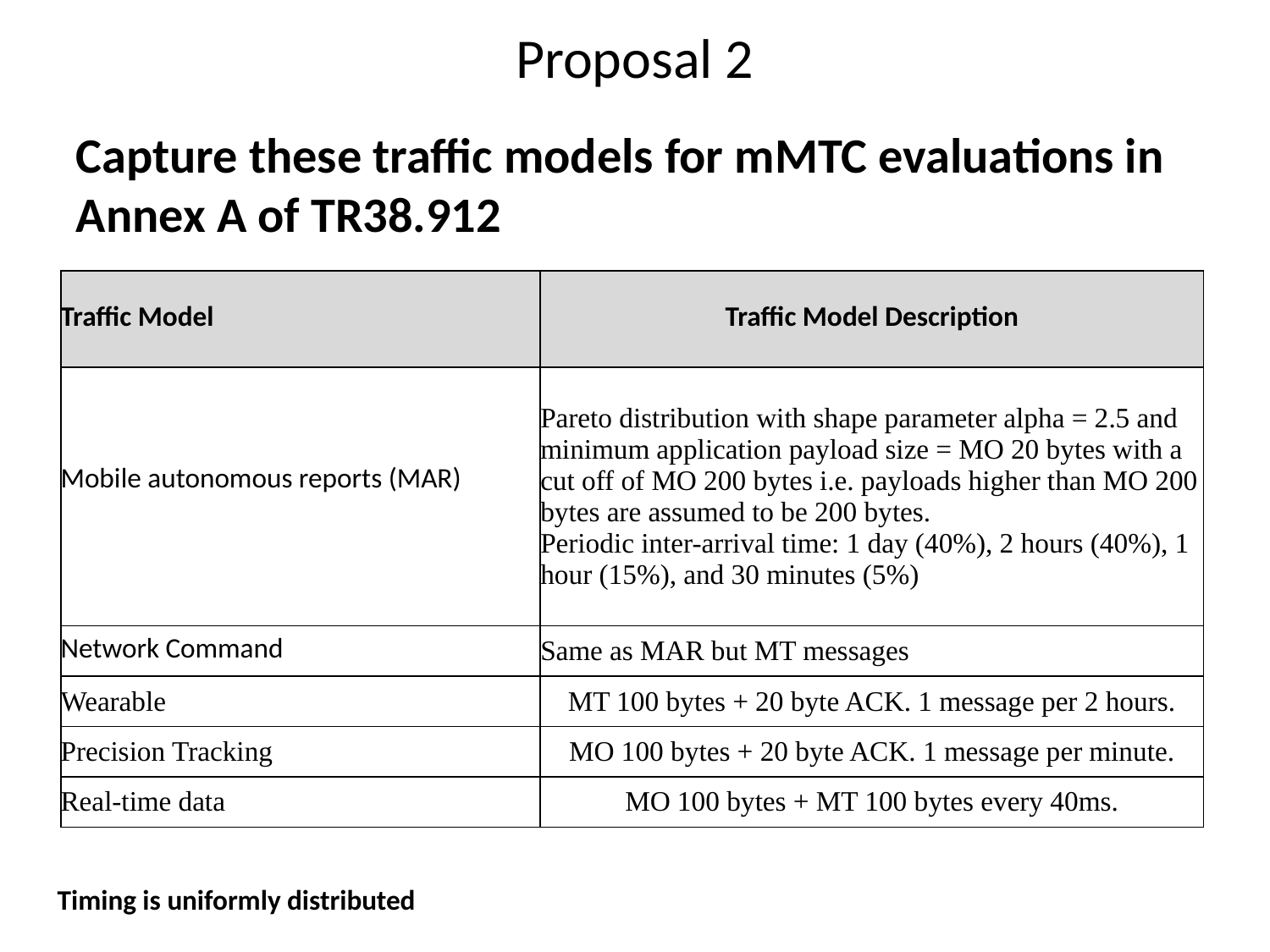

# Proposal 2
Capture these traffic models for mMTC evaluations in Annex A of TR38.912

| Traffic Model | Traffic Model Description |
| --- | --- |
| Mobile autonomous reports (MAR) | Pareto distribution with shape parameter alpha = 2.5 and minimum application payload size = MO 20 bytes with a cut off of MO 200 bytes i.e. payloads higher than MO 200 bytes are assumed to be 200 bytes. Periodic inter-arrival time: 1 day (40%), 2 hours (40%), 1 hour (15%), and 30 minutes (5%) |
| Network Command | Same as MAR but MT messages |
| Wearable | MT 100 bytes + 20 byte ACK. 1 message per 2 hours. |
| Precision Tracking | MO 100 bytes + 20 byte ACK. 1 message per minute. |
| Real-time data | MO 100 bytes + MT 100 bytes every 40ms. |
Timing is uniformly distributed